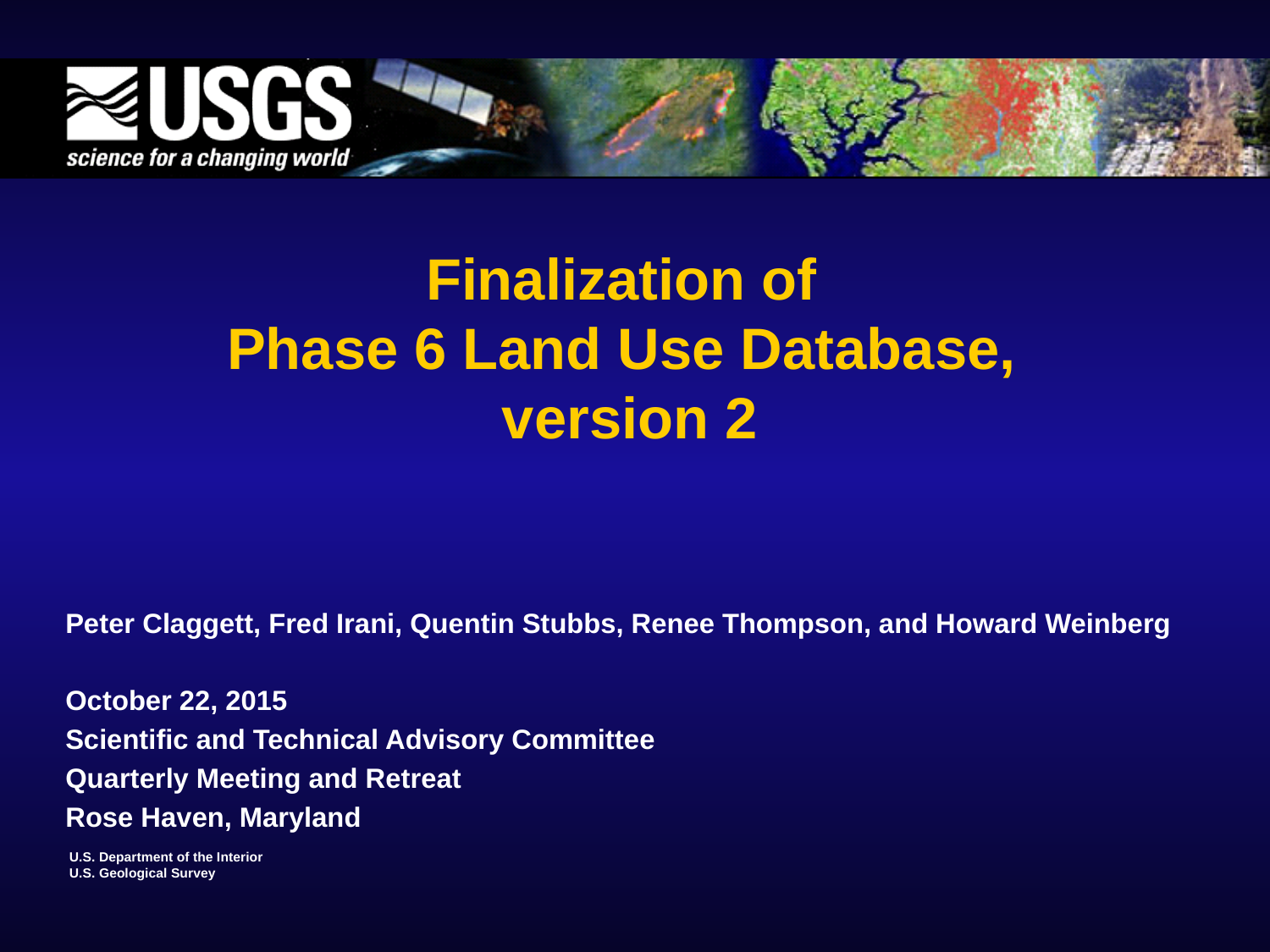

# Finalization of Phase 6 Land Use Database, version 2
Peter Claggett, Fred Irani, Quentin Stubbs, Renee Thompson, and Howard Weinberg

October 22, 2015
Scientific and Technical Advisory Committee
Quarterly Meeting and Retreat
Rose Haven, Maryland